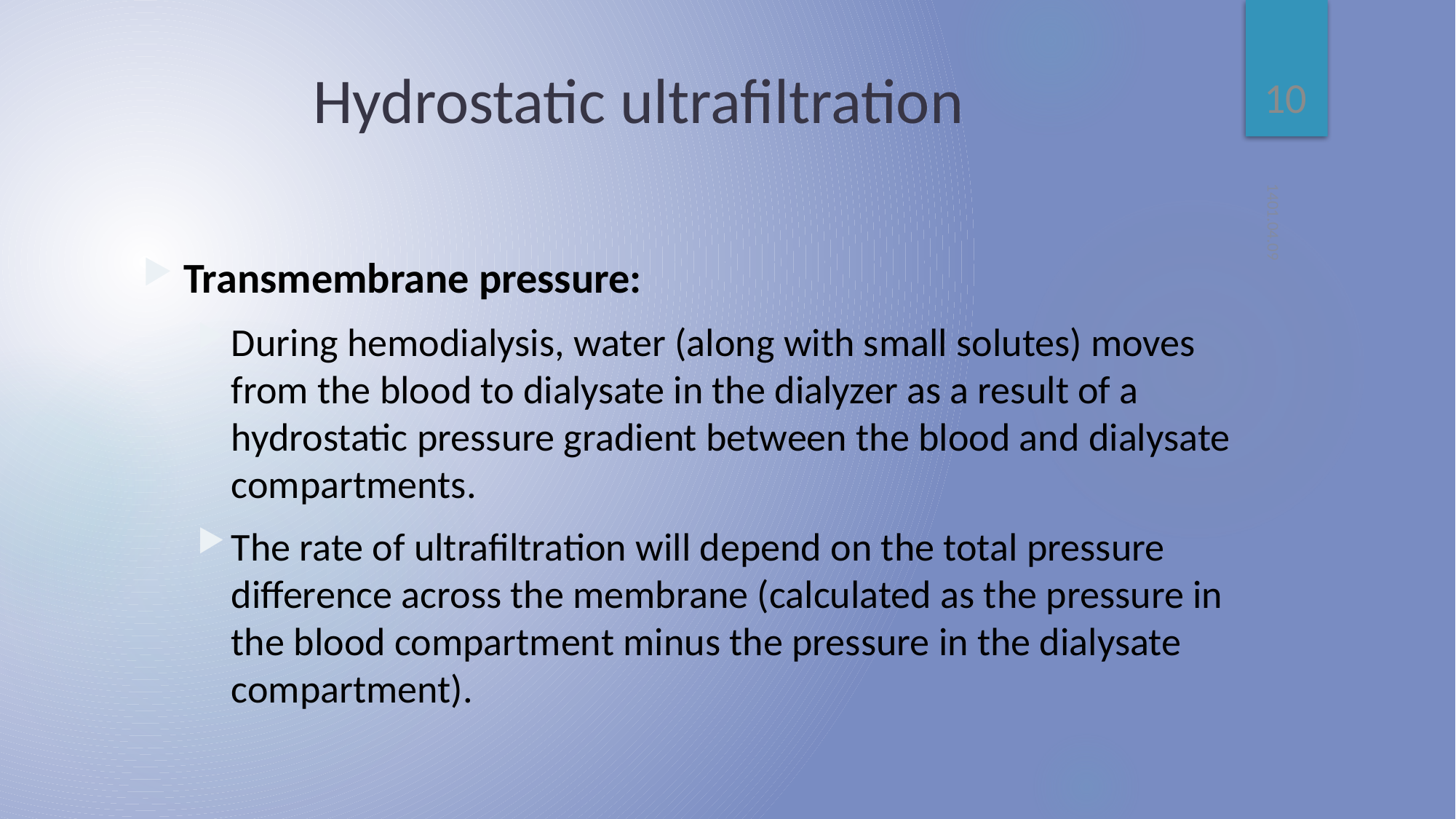

10
# Hydrostatic ultrafiltration
1401.04.09
Transmembrane pressure:
During hemodialysis, water (along with small solutes) moves from the blood to dialysate in the dialyzer as a result of a hydrostatic pressure gradient between the blood and dialysate compartments.
The rate of ultrafiltration will depend on the total pressure  difference across the membrane (calculated as the pressure in the blood compartment minus the pressure in the dialysate compartment).